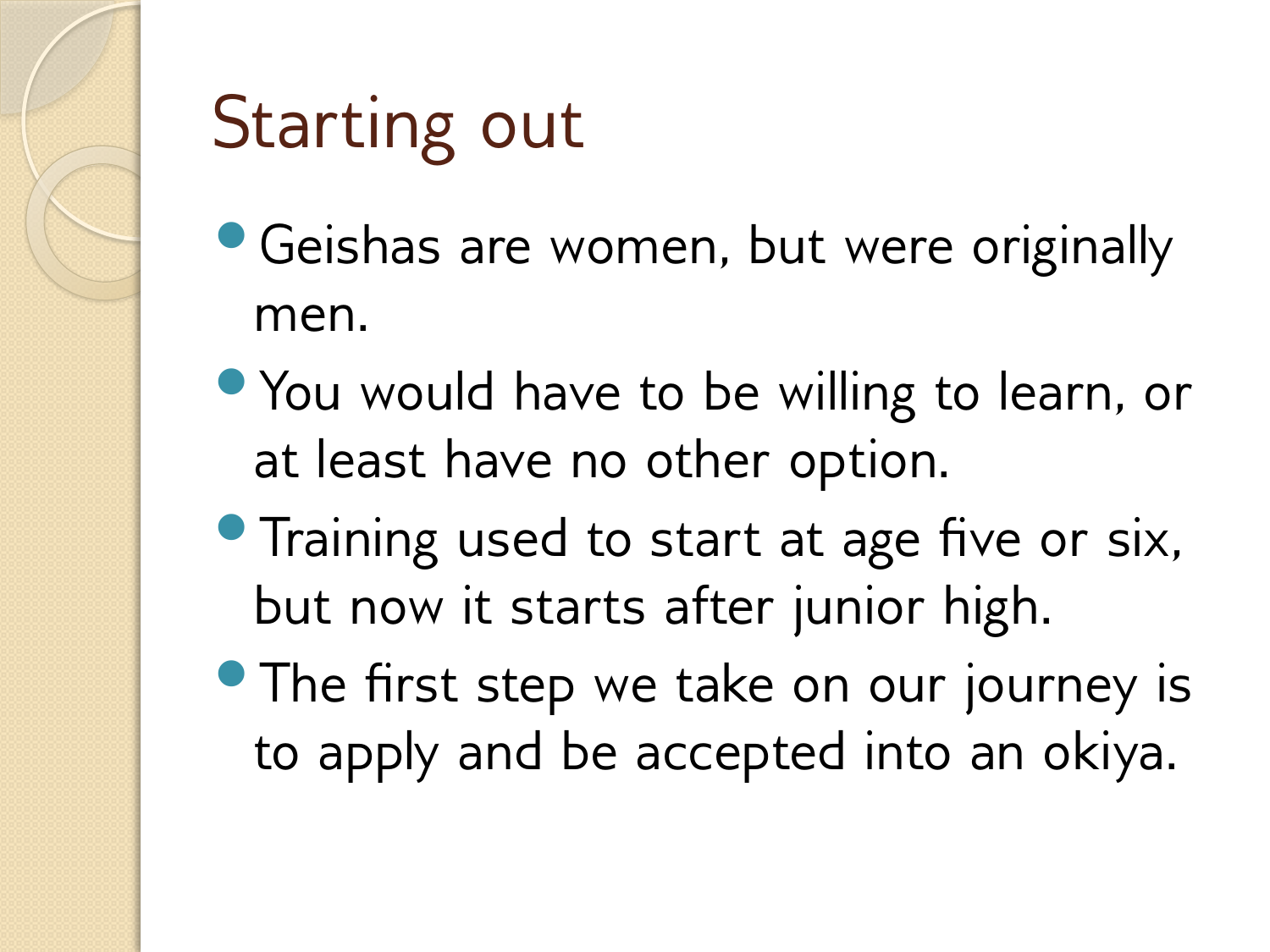

# Starting out
Geishas are women, but were originally men.
You would have to be willing to learn, or at least have no other option.
Training used to start at age five or six, but now it starts after junior high.
The first step we take on our journey is to apply and be accepted into an okiya.